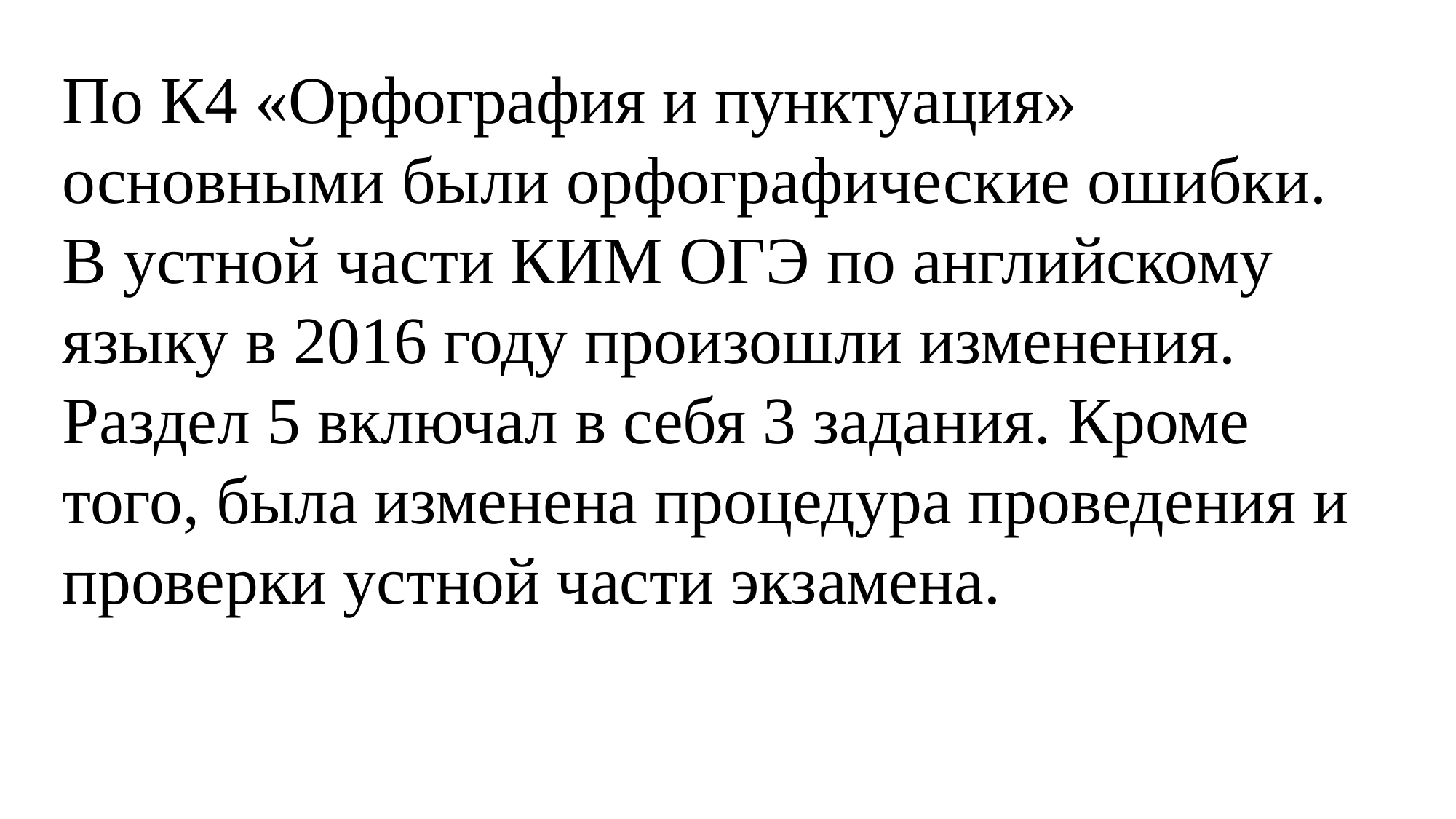

По К4 «Орфография и пунктуация» основными были орфографические ошибки.
В устной части КИМ ОГЭ по английскому языку в 2016 году произошли изменения.
Раздел 5 включал в себя 3 задания. Кроме того, была изменена процедура проведения и проверки устной части экзамена.